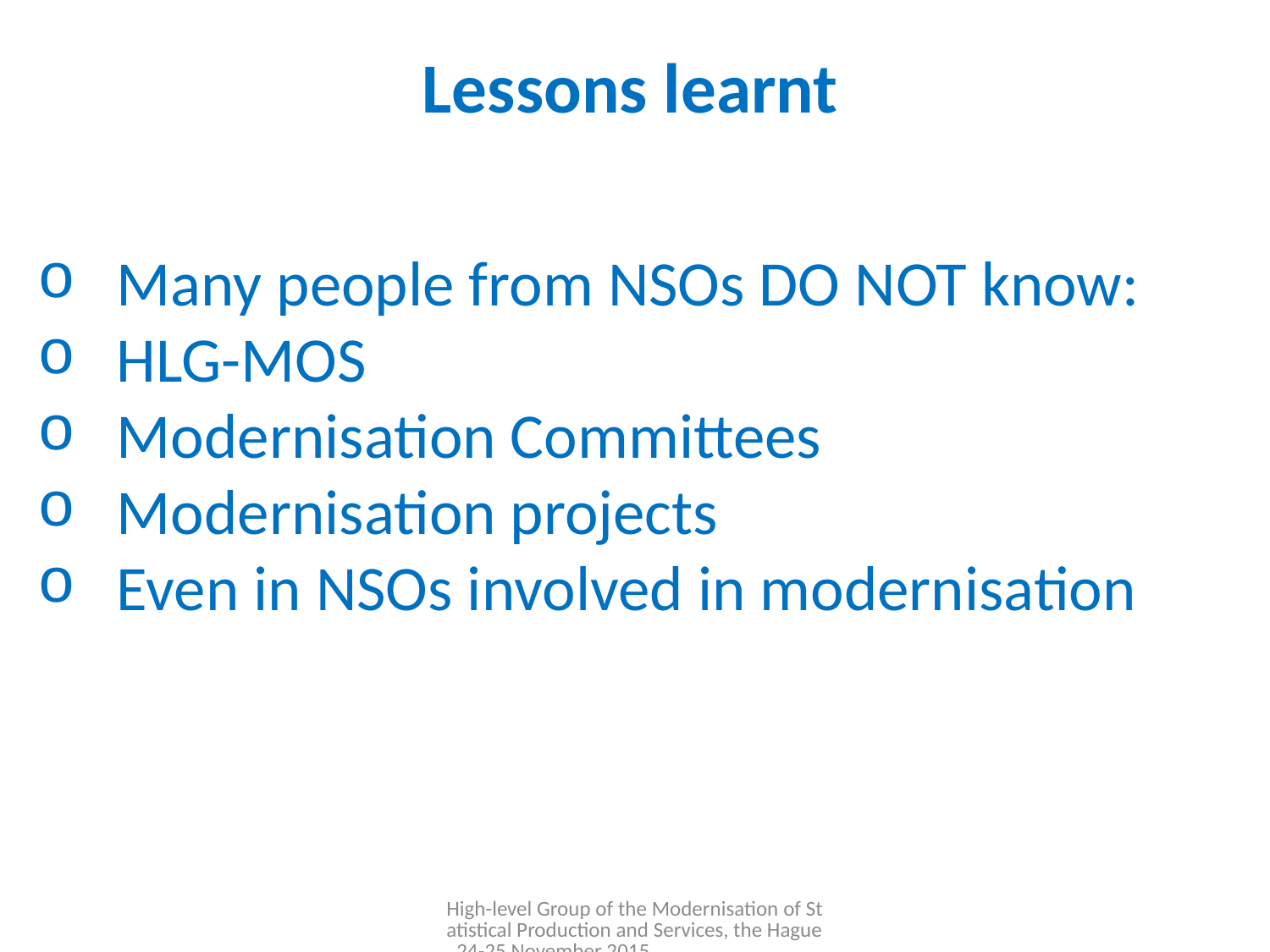

Lessons learnt
Many people from NSOs DO NOT know:
HLG-MOS
Modernisation Committees
Modernisation projects
Even in NSOs involved in modernisation

High-level Group of the Modernisation of Statistical Production and Services, the Hague, 24-25 November 2015